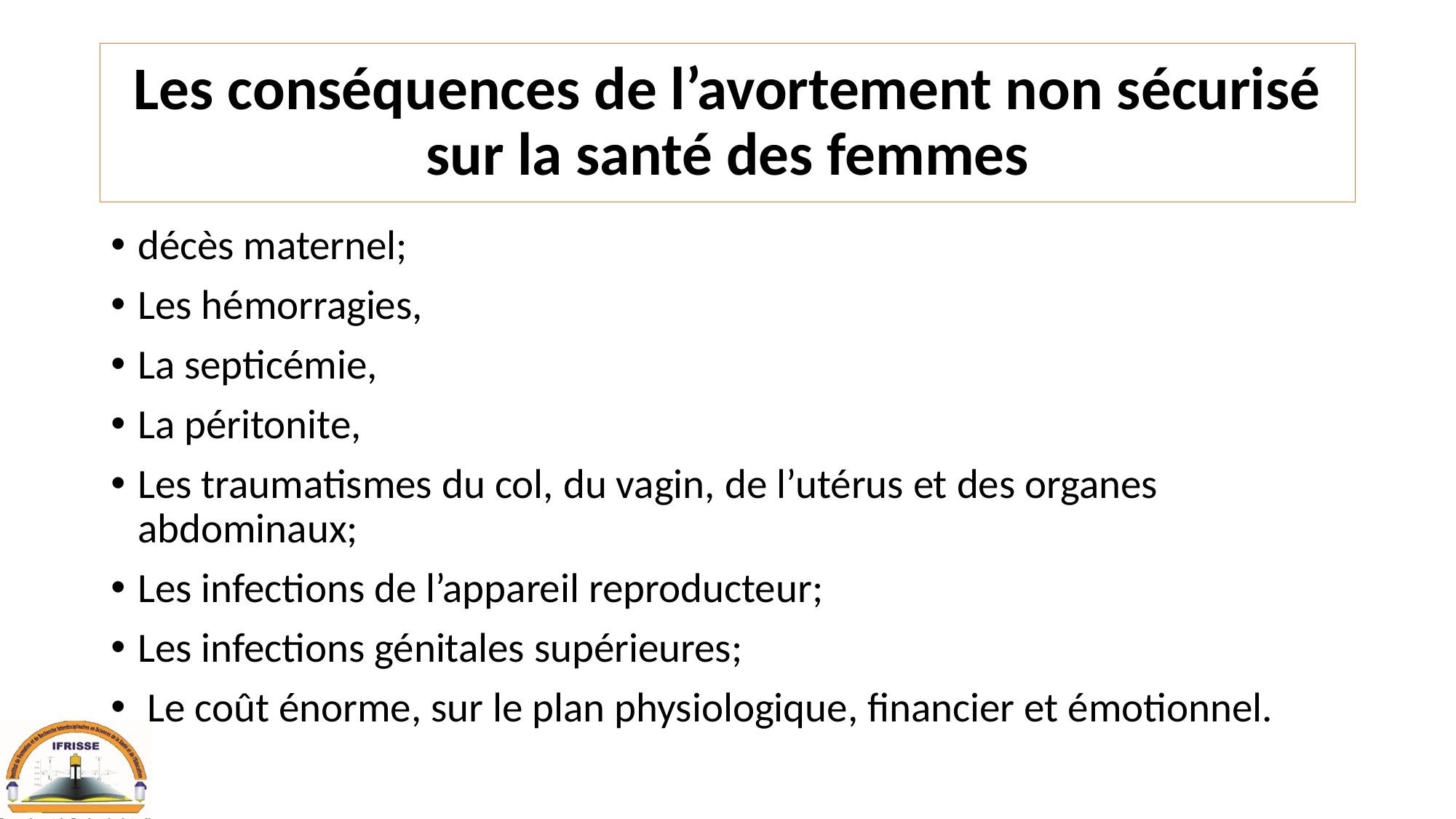

# Les conséquences de l’avortement non sécurisé sur la santé des femmes
décès maternel;
Les hémorragies,
La septicémie,
La péritonite,
Les traumatismes du col, du vagin, de l’utérus et des organes abdominaux;
Les infections de l’appareil reproducteur;
Les infections génitales supérieures;
 Le coût énorme, sur le plan physiologique, financier et émotionnel.